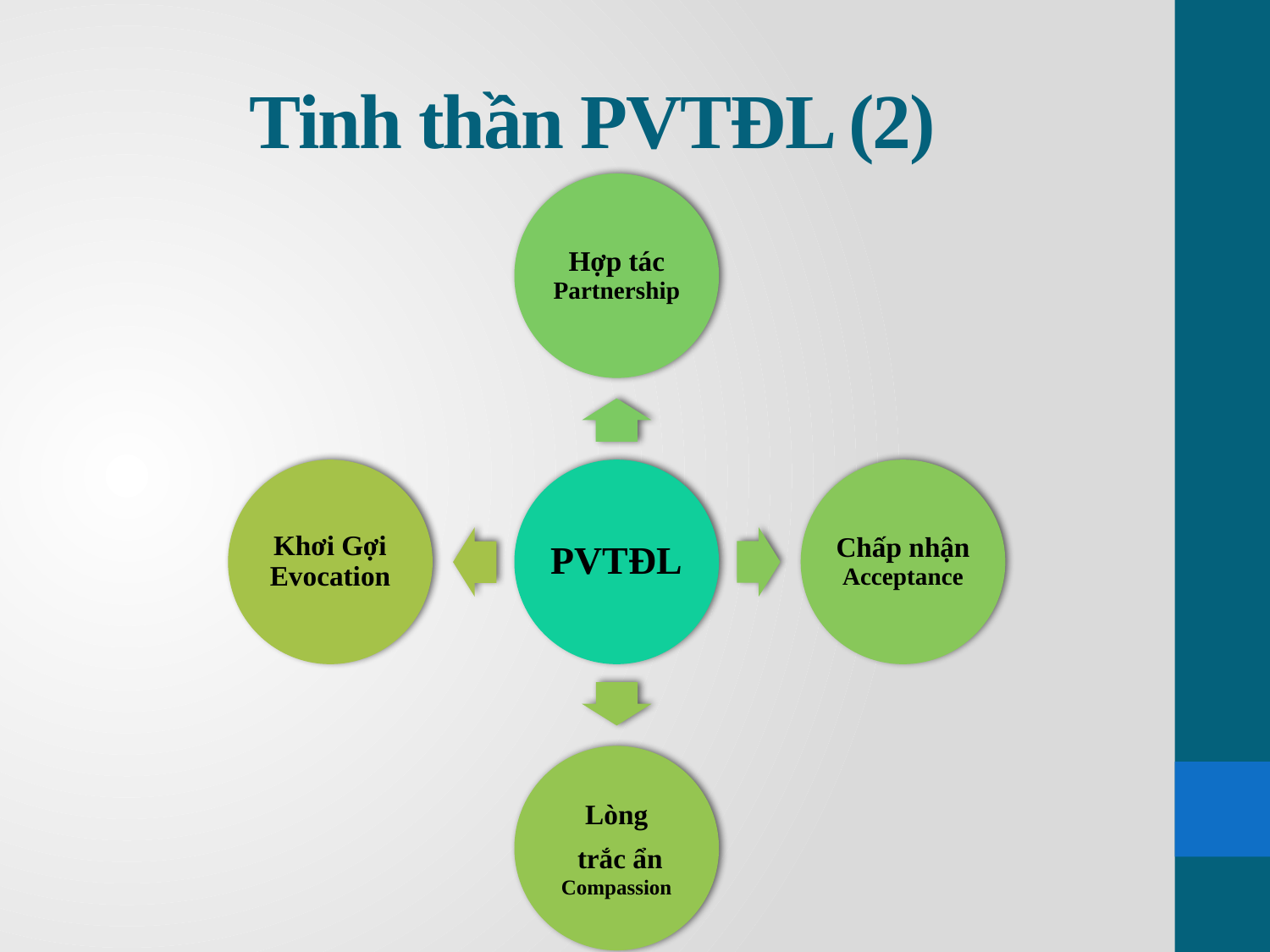

# Tinh thần PVTĐL (2)
PVTĐL

Hợp tác Partnership

Chấp nhận Acceptance

Lòng
 trắc ẩn Compassion

Khơi Gợi Evocation